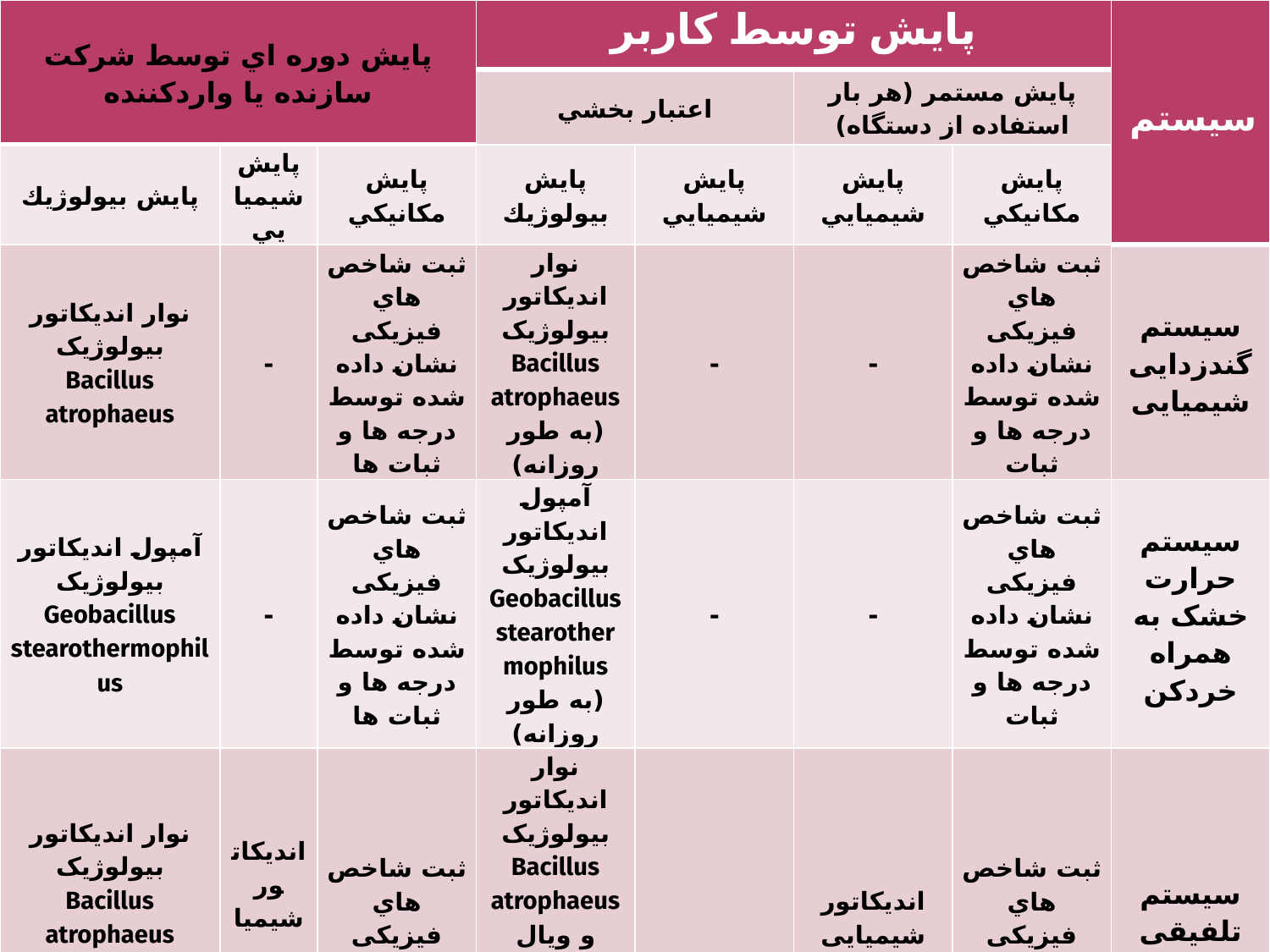

| پایش دوره اي توسط شرکت سازنده یا واردکننده |  |  | پايش توسط كاربر |  |  |  | سيستم |
| --- | --- | --- | --- | --- | --- | --- | --- |
|  |  |  | اعتبار بخشي |  | پایش مستمر (هر بار استفاده از دستگاه) |  |  |
| پايش بيولوژيك | پايش شيميايي | پايش مكانيكي | پايش بيولوژيك | پايش شيميايي | پايش شيميايي | پايش مكانيكي |  |
| نوار اندیکاتور بیولوژیک Bacillus atrophaeus | - | ثبت شاخص هاي فیزیکی نشان داده شده توسط درجه ها و ثبات ها | نوار اندیکاتور بیولوژیک Bacillus atrophaeus (به طور روزانه) | - | - | ثبت شاخص هاي فیزیکی نشان داده شده توسط درجه ها و ثبات | سیستم گندزدایی شیمیایی |
| آمپول اندیکاتور بیولوژیک Geobacillus stearothermophilus | - | ثبت شاخص هاي فیزیکی نشان داده شده توسط درجه ها و ثبات ها | آمپول اندیکاتور بیولوژیک Geobacillus stearothermophilus (به طور روزانه) | - | - | ثبت شاخص هاي فیزیکی نشان داده شده توسط درجه ها و ثبات | سیستم حرارت خشک به همراه خردکن |
| نوار اندیکاتور بیولوژیک Bacillus atrophaeus و ویال اندیکاتور بیولوژیک Geobacillus stearothermophilus | اندیکاتور شیمیایی داخل (TST) بسته بندي | ثبت شاخص هاي فیزیکی نشان داده شده توسط درجه ها و ثبات ها | نوار اندیکاتور بیولوژیک Bacillus atrophaeus و ویال اندیکاتور بیولوژیک Geobacillus stearothermophilus (به طور هفتگی) | - | اندیکاتور شیمیایی داخل بسته بندي (TST) | ثبت شاخص هاي فیزیکی نشان داده شده توسط درجه ها و ثبات ها | سیستم تلفیقی مایکروویو/ اتوکلاو |